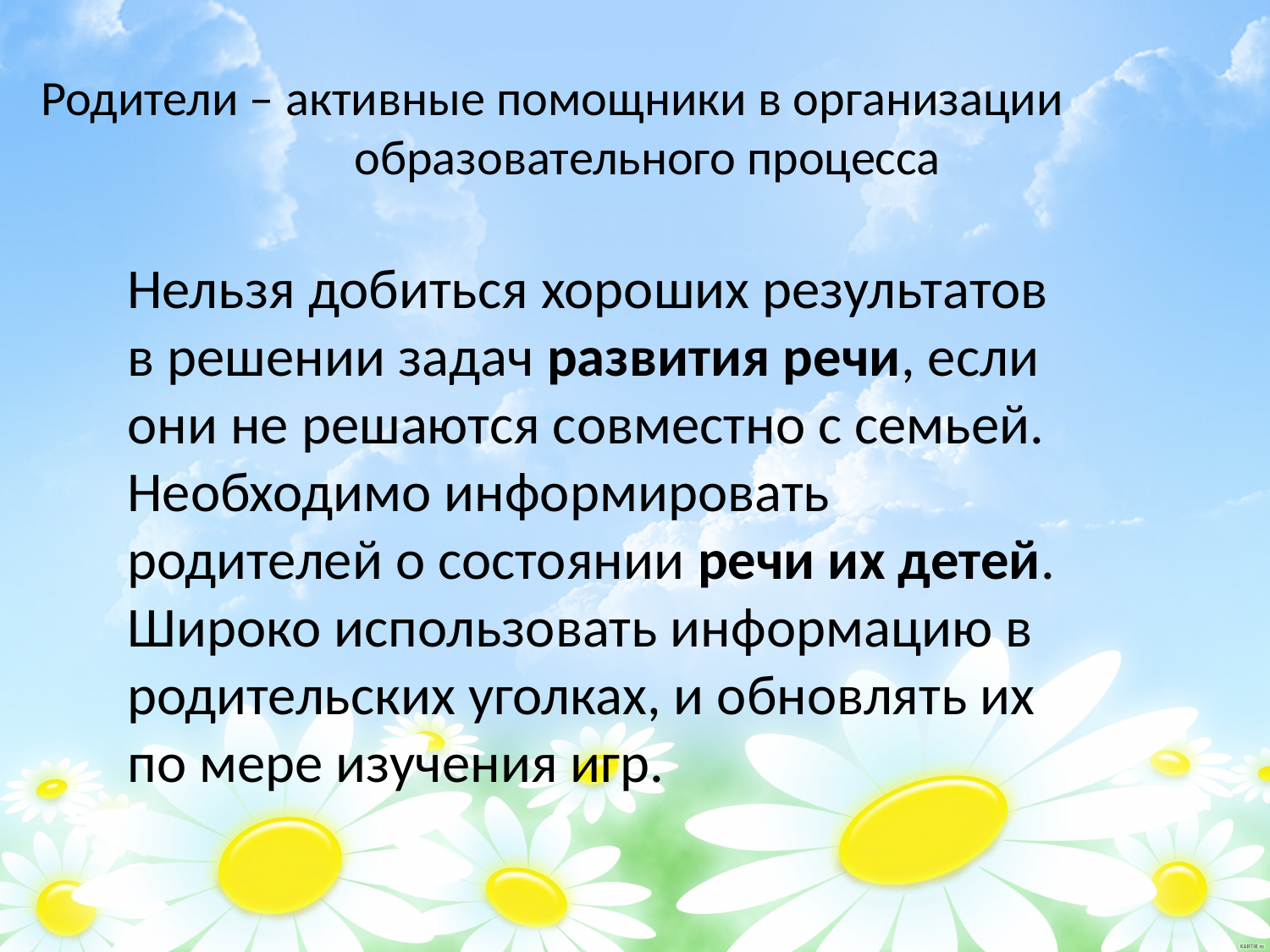

Родители – активные помощники в организации                  образовательного процесса
Нельзя добиться хороших результатов в решении задач развития речи, если они не решаются совместно с семьей. Необходимо информировать родителей о состоянии речи их детей. Широко использовать информацию в родительских уголках, и обновлять их по мере изучения игр.